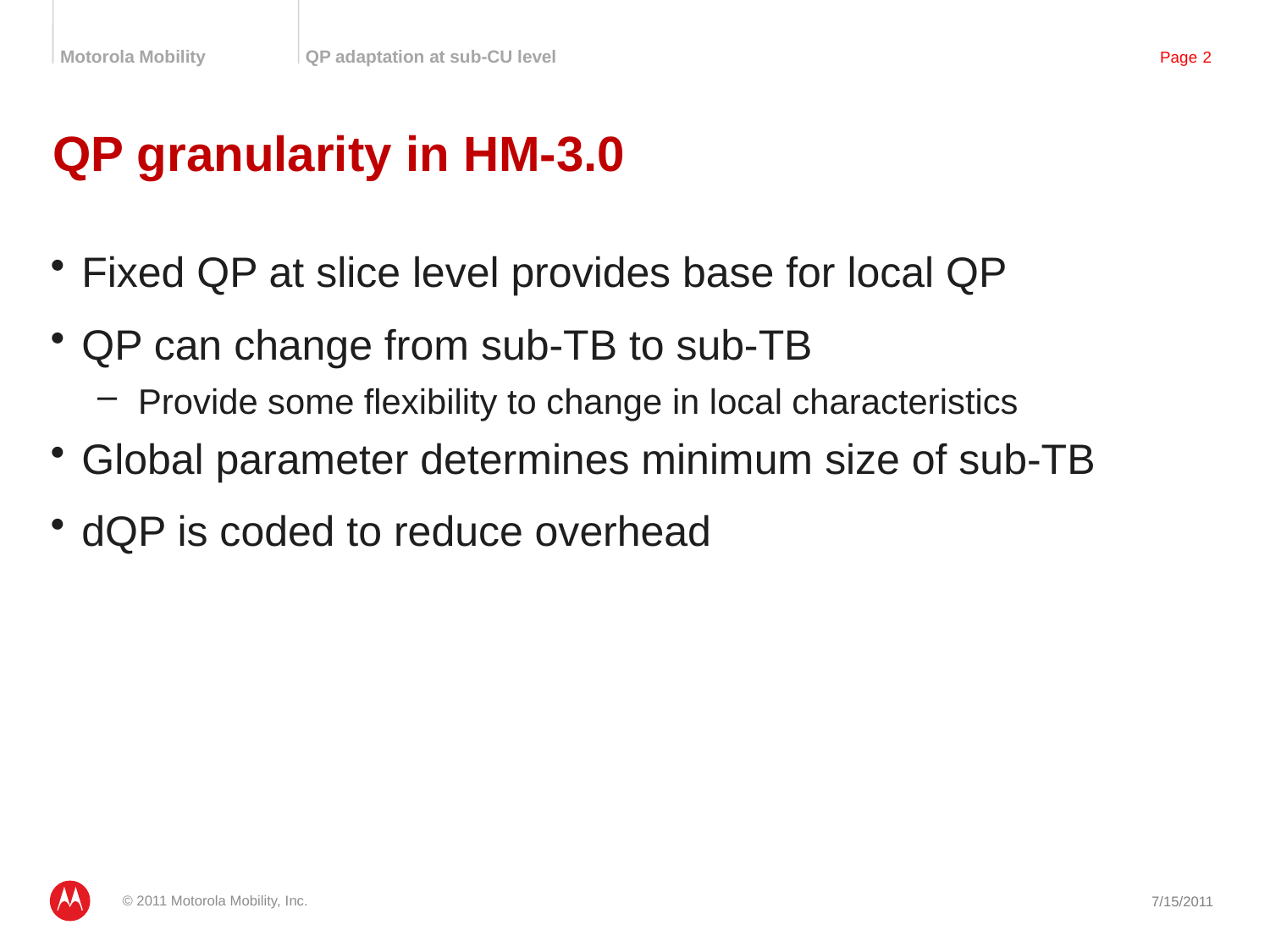

# QP granularity in HM-3.0
Fixed QP at slice level provides base for local QP
QP can change from sub-TB to sub-TB
Provide some flexibility to change in local characteristics
Global parameter determines minimum size of sub-TB
dQP is coded to reduce overhead

© 2011 Motorola Mobility, Inc.
7/15/2011